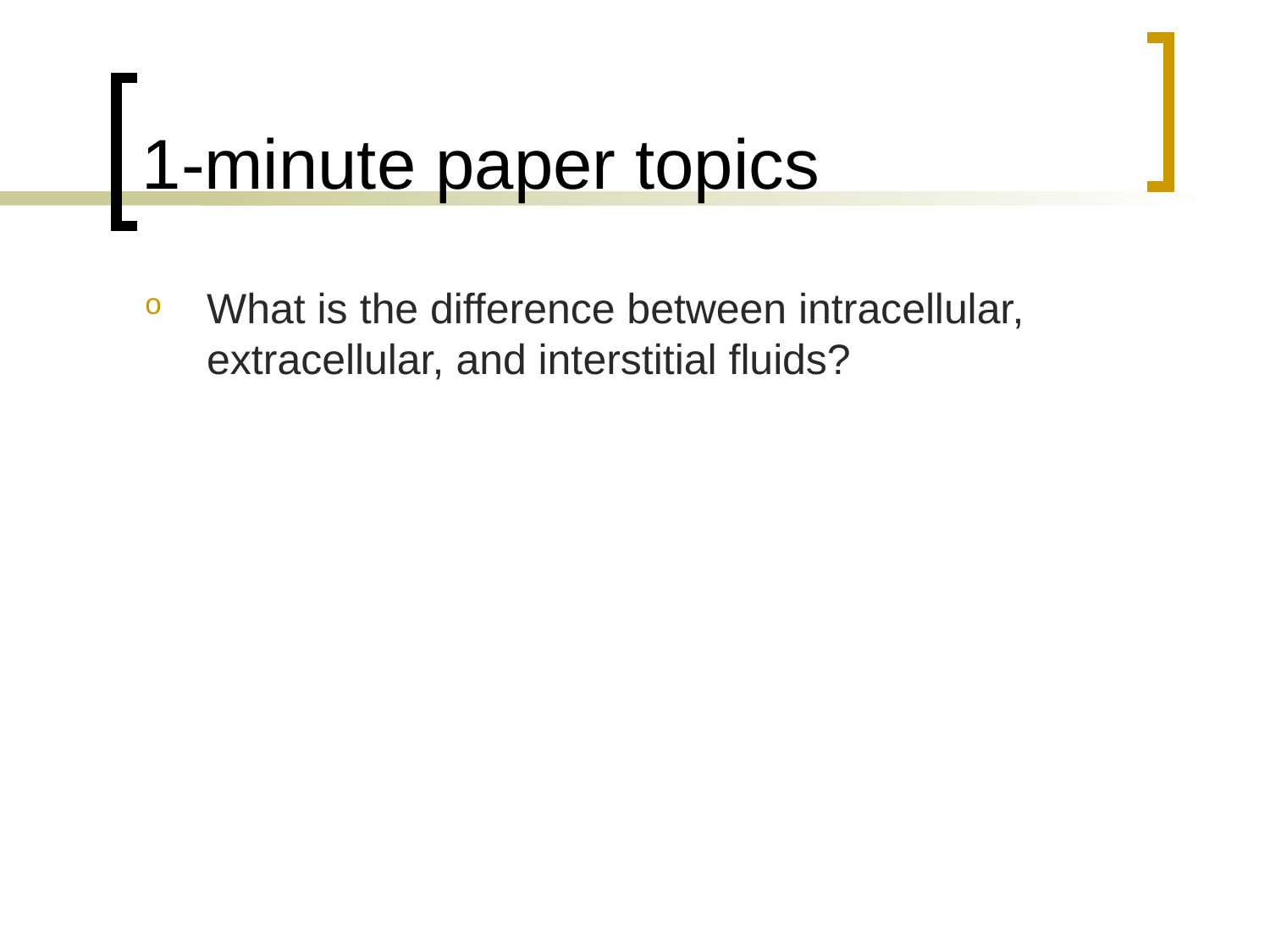

# 1-minute paper topics
What is the difference between intracellular, extracellular, and interstitial fluids?